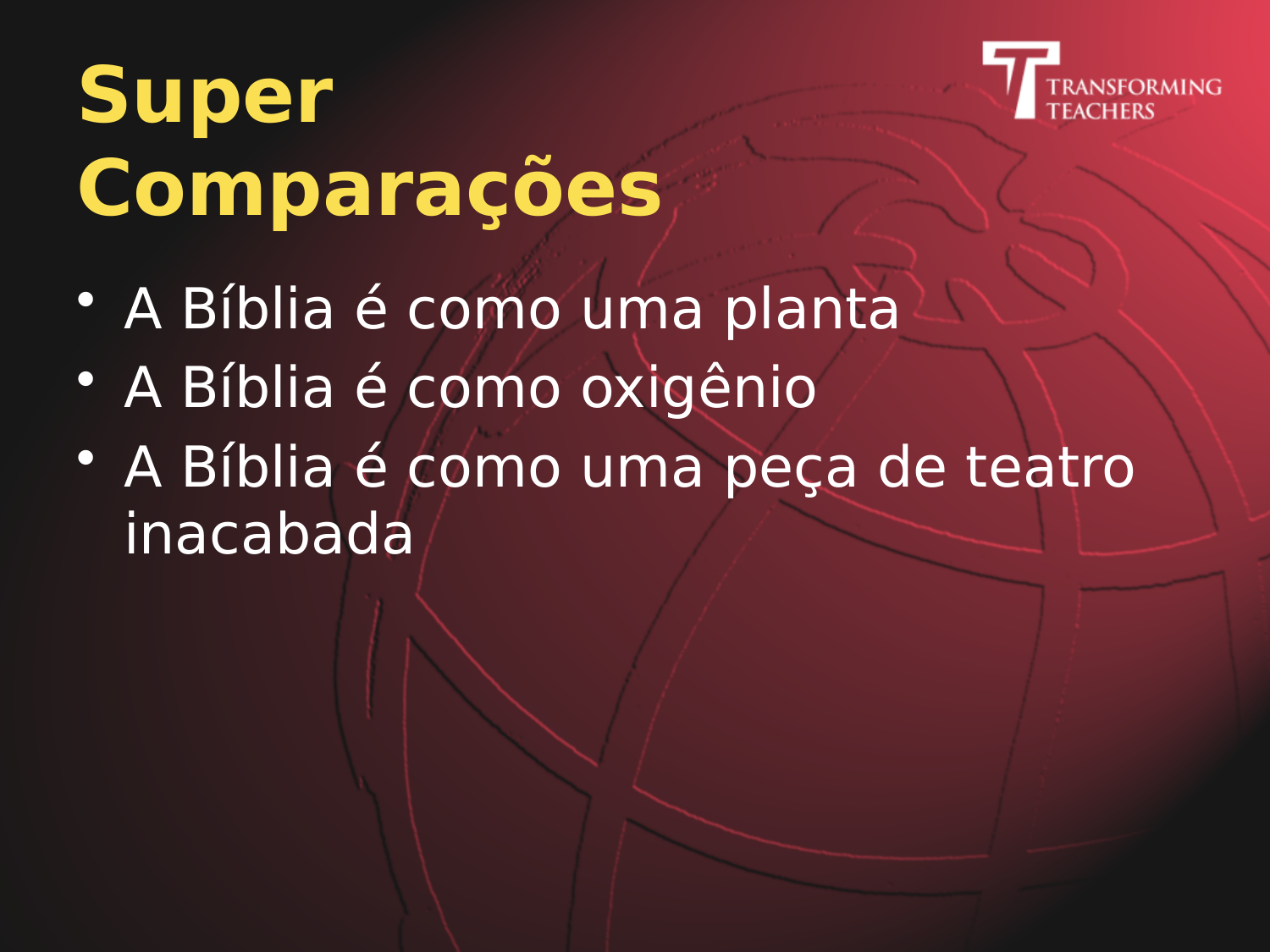

# Super Comparações
A Bíblia é como uma planta
A Bíblia é como oxigênio
A Bíblia é como uma peça de teatro inacabada